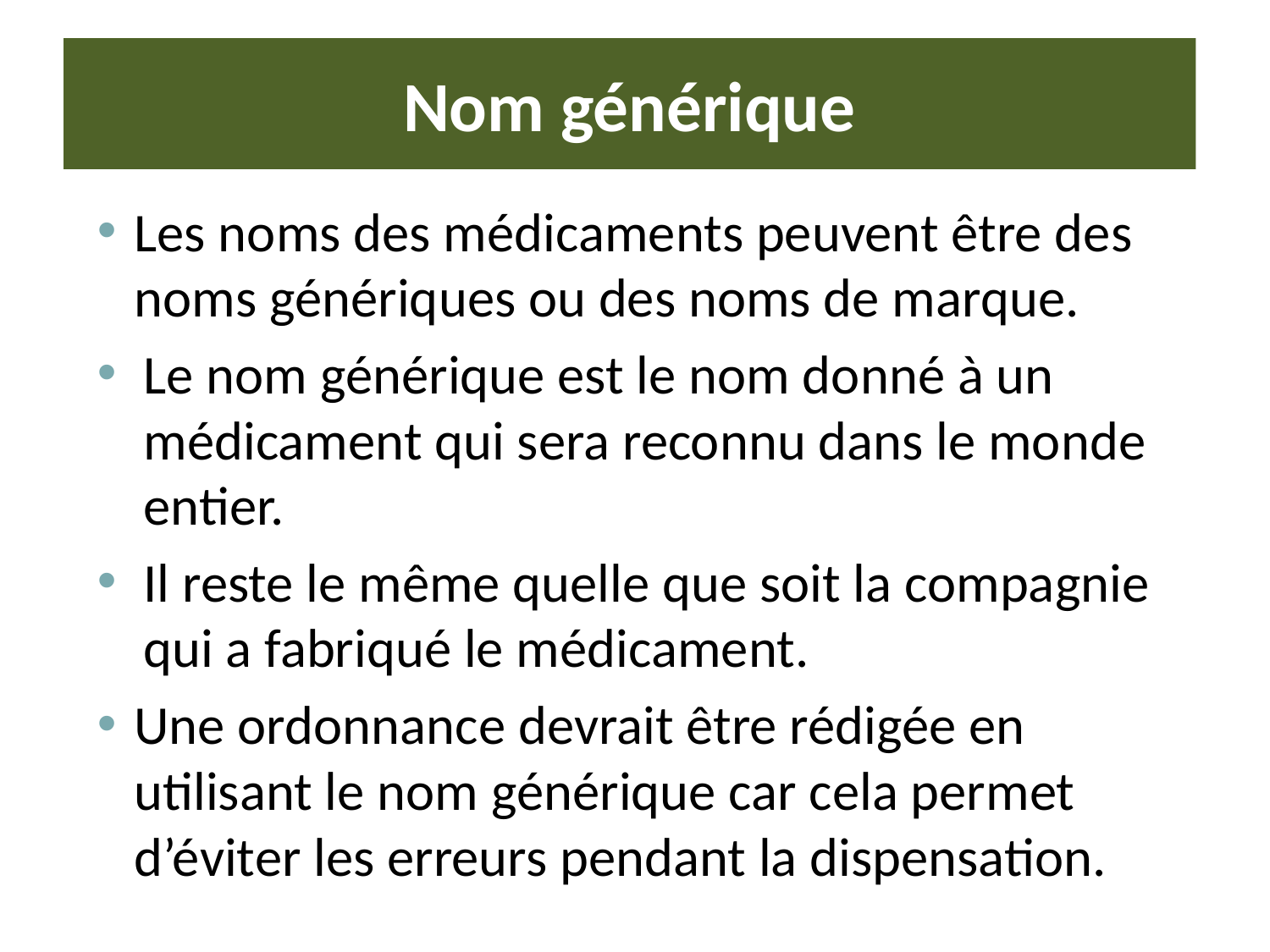

# Nom générique
Les noms des médicaments peuvent être des noms génériques ou des noms de marque.
Le nom générique est le nom donné à un médicament qui sera reconnu dans le monde entier.
Il reste le même quelle que soit la compagnie qui a fabriqué le médicament.
Une ordonnance devrait être rédigée en utilisant le nom générique car cela permet d’éviter les erreurs pendant la dispensation.